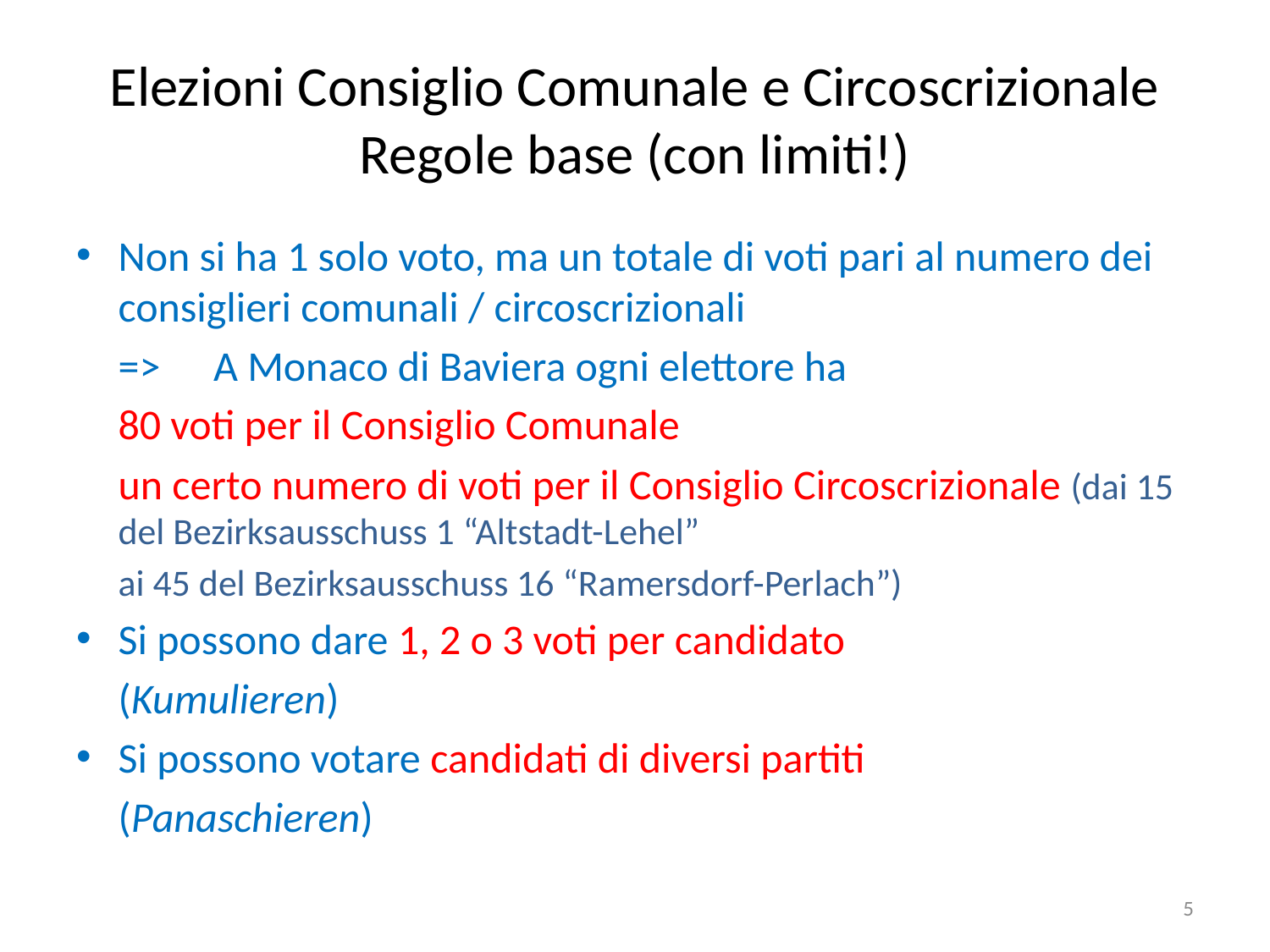

# Elezioni Consiglio Comunale e Circoscrizionale Regole base (con limiti!)
Non si ha 1 solo voto, ma un totale di voti pari al numero dei consiglieri comunali / circoscrizionali
	=>	A Monaco di Baviera ogni elettore ha
	80 voti per il Consiglio Comunale
	un certo numero di voti per il Consiglio Circoscrizionale (dai 15 del Bezirksausschuss 1 “Altstadt-Lehel”
	ai 45 del Bezirksausschuss 16 “Ramersdorf-Perlach”)
Si possono dare 1, 2 o 3 voti per candidato
	(Kumulieren)
Si possono votare candidati di diversi partiti
	(Panaschieren)
5